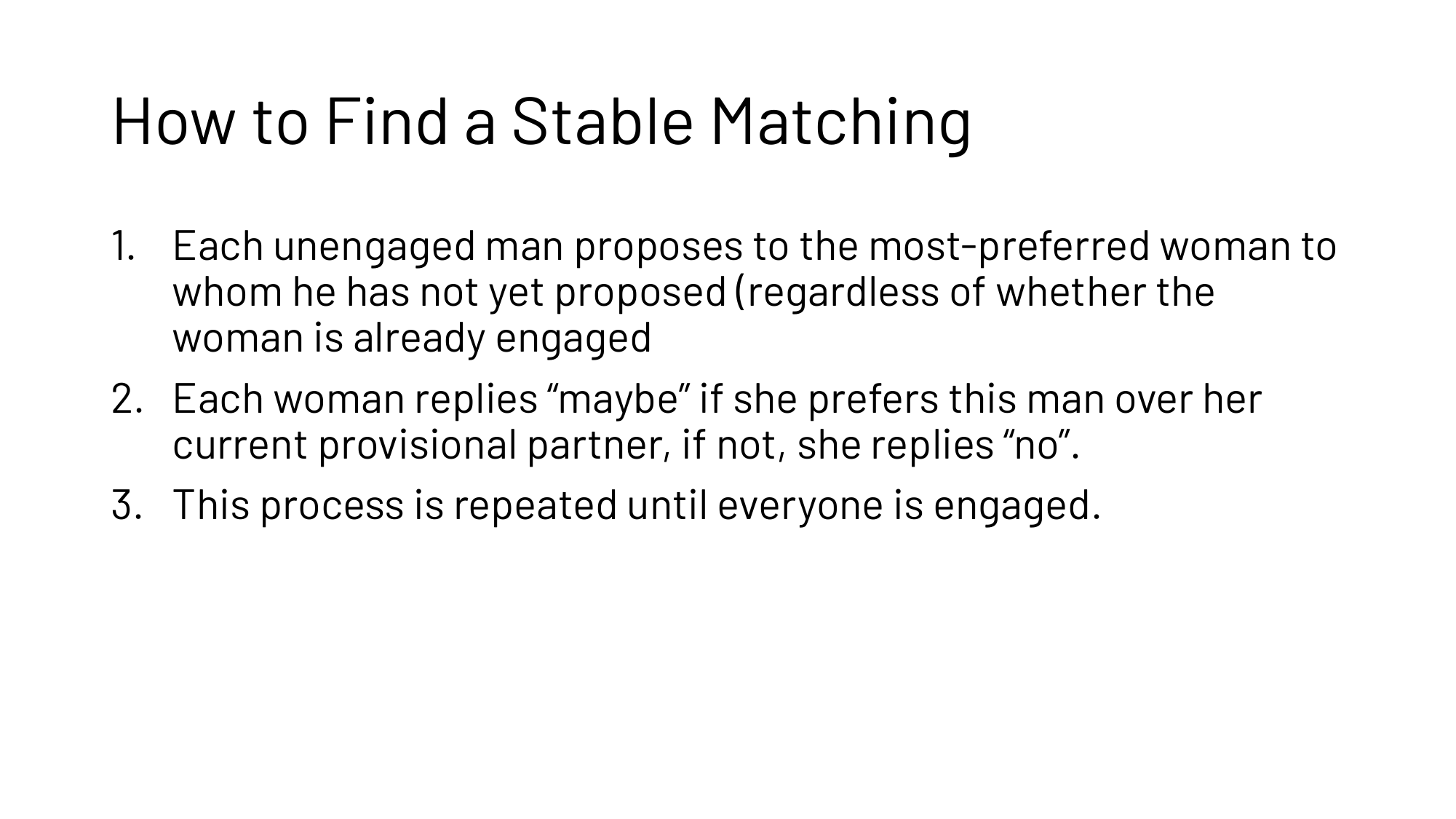

# How to Find a Stable Matching
Each unengaged man proposes to the most-preferred woman to whom he has not yet proposed (regardless of whether the woman is already engaged
Each woman replies “maybe” if she prefers this man over her current provisional partner, if not, she replies “no”.
This process is repeated until everyone is engaged.